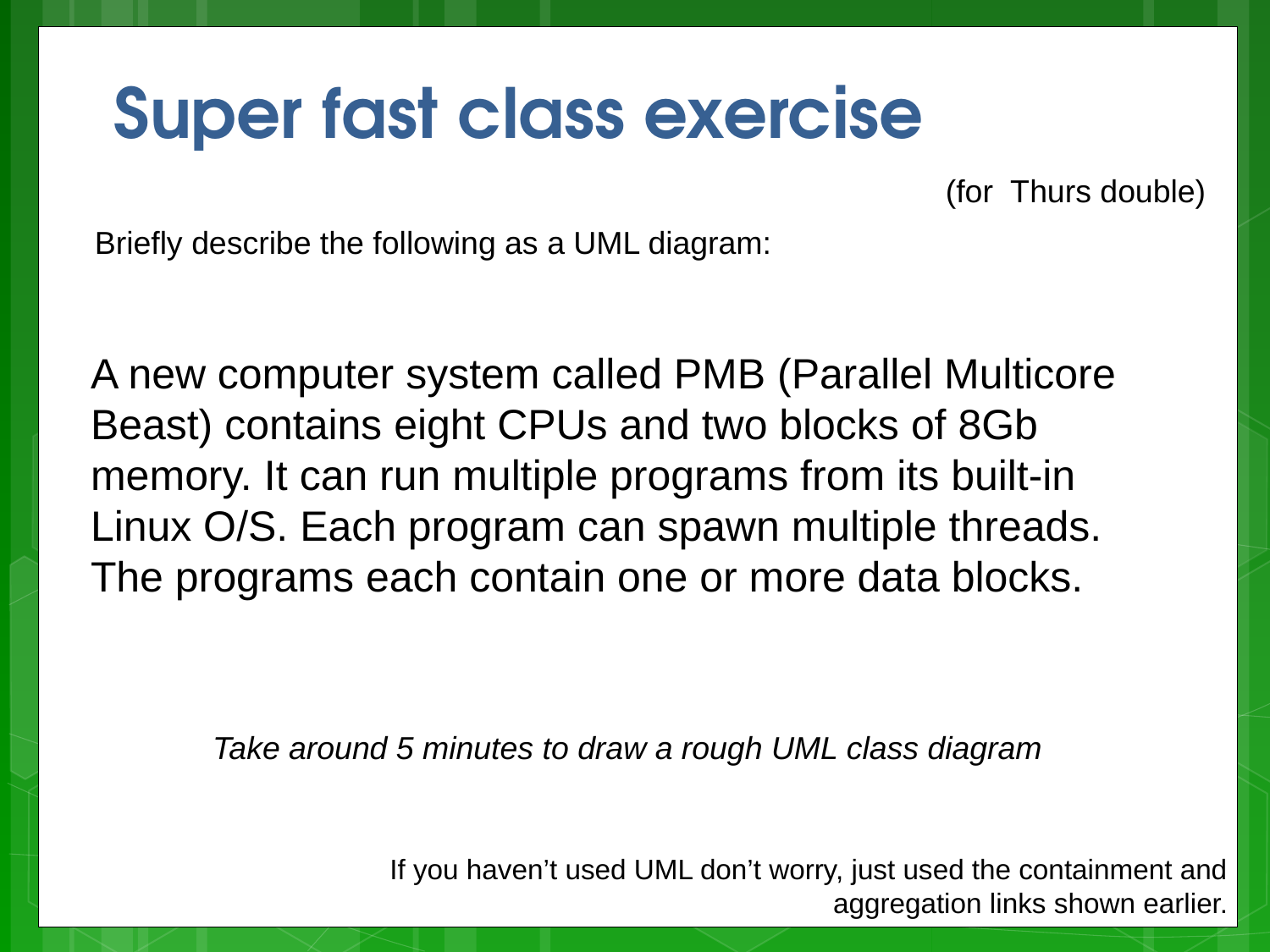

# Super fast class exercise
(for  Thurs double)
Briefly describe the following as a UML diagram:
A new computer system called PMB (Parallel Multicore Beast) contains eight CPUs and two blocks of 8Gb memory. It can run multiple programs from its built-in Linux O/S. Each program can spawn multiple threads. The programs each contain one or more data blocks.
Take around 5 minutes to draw a rough UML class diagram
If you haven’t used UML don’t worry, just used the containment and aggregation links shown earlier.